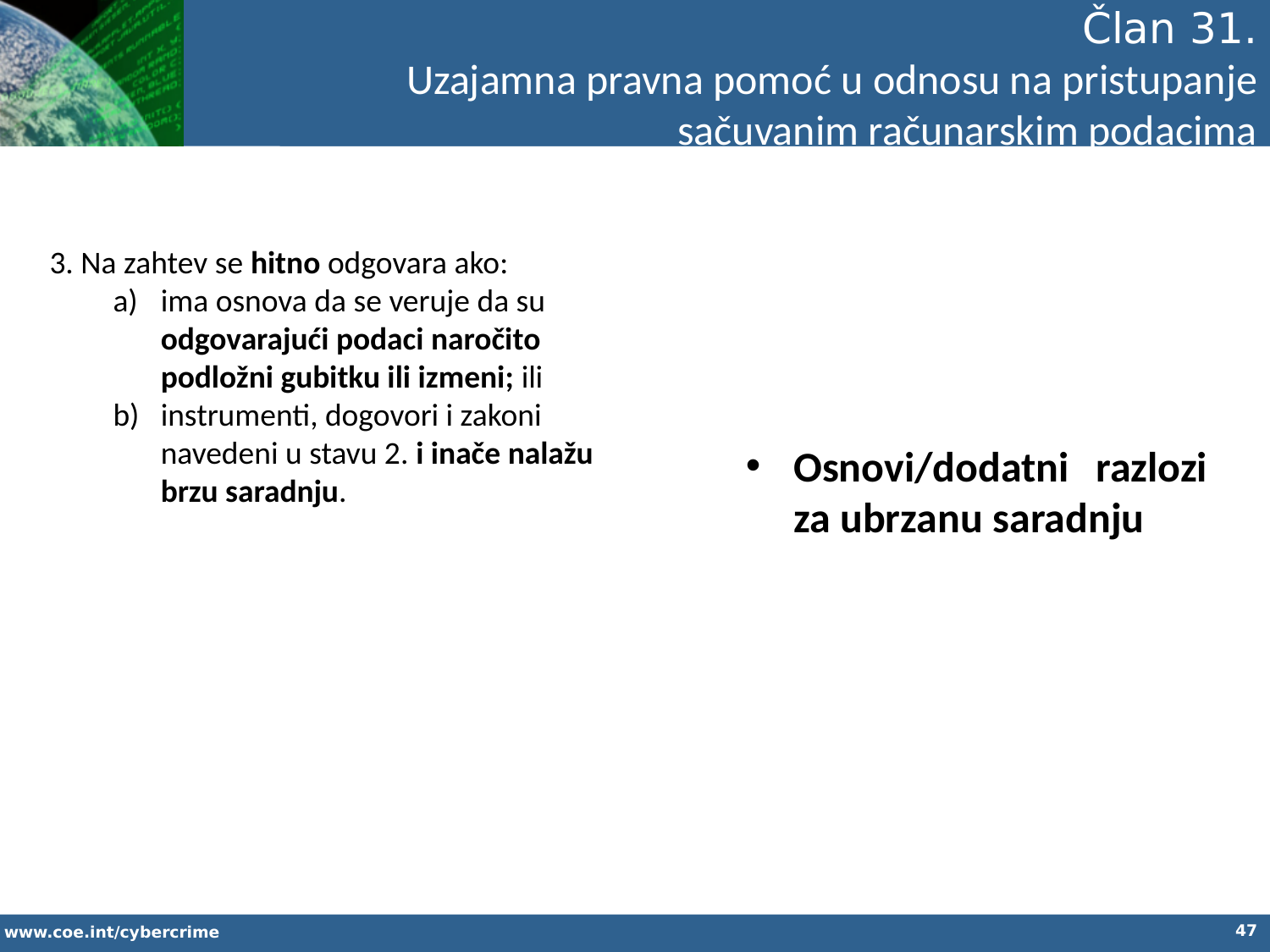

Član 31.
Uzajamna pravna pomoć u odnosu na pristupanje sačuvanim računarskim podacima
3. Na zahtev se hitno odgovara ako:
ima osnova da se veruje da su odgovarajući podaci naročito podložni gubitku ili izmeni; ili
instrumenti, dogovori i zakoni navedeni u stavu 2. i inače nalažu brzu saradnju.
Osnovi/dodatni razlozi za ubrzanu saradnju
47